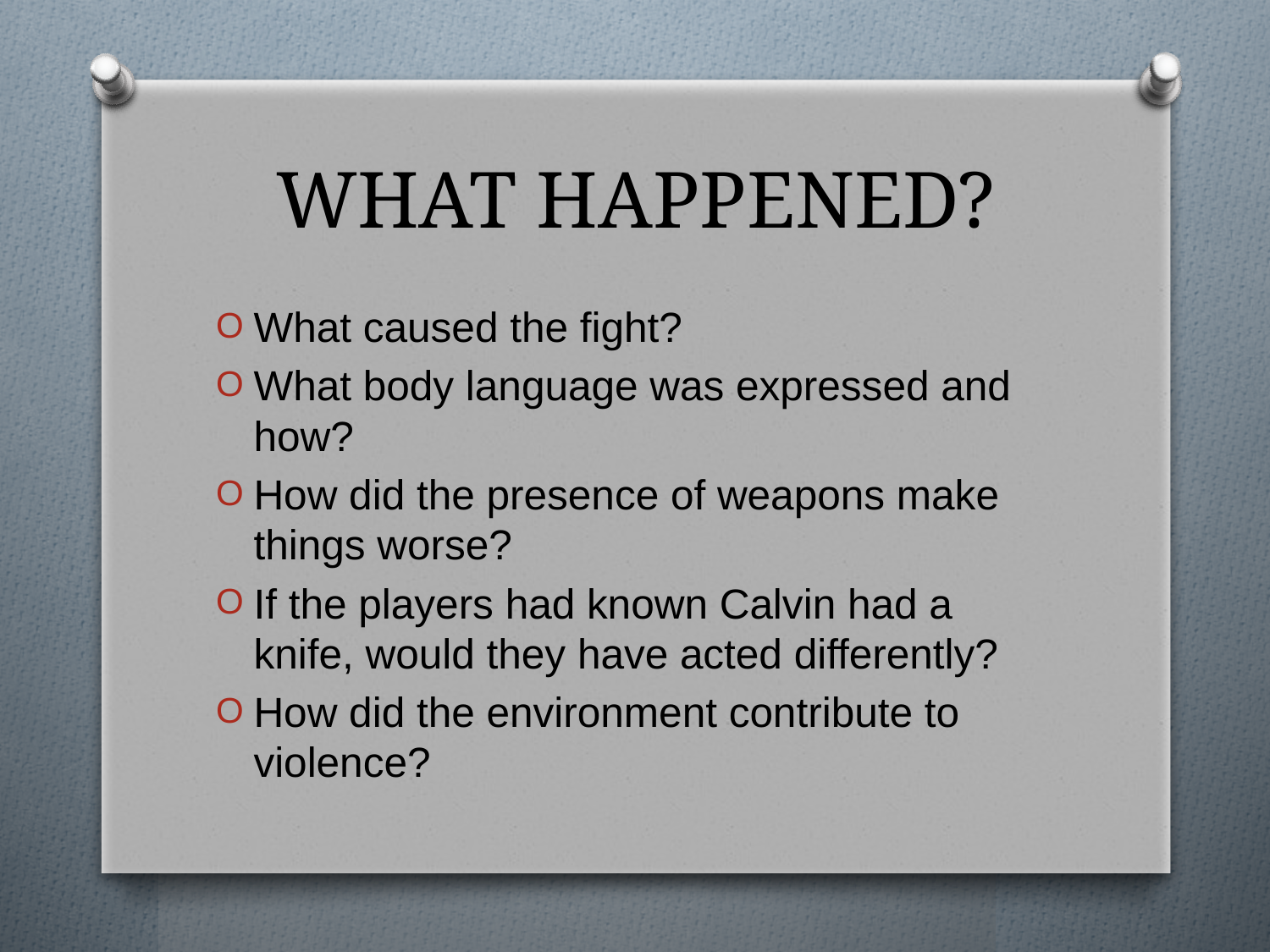

# WHAT HAPPENED?
What caused the fight?
What body language was expressed and how?
How did the presence of weapons make things worse?
If the players had known Calvin had a knife, would they have acted differently?
How did the environment contribute to violence?